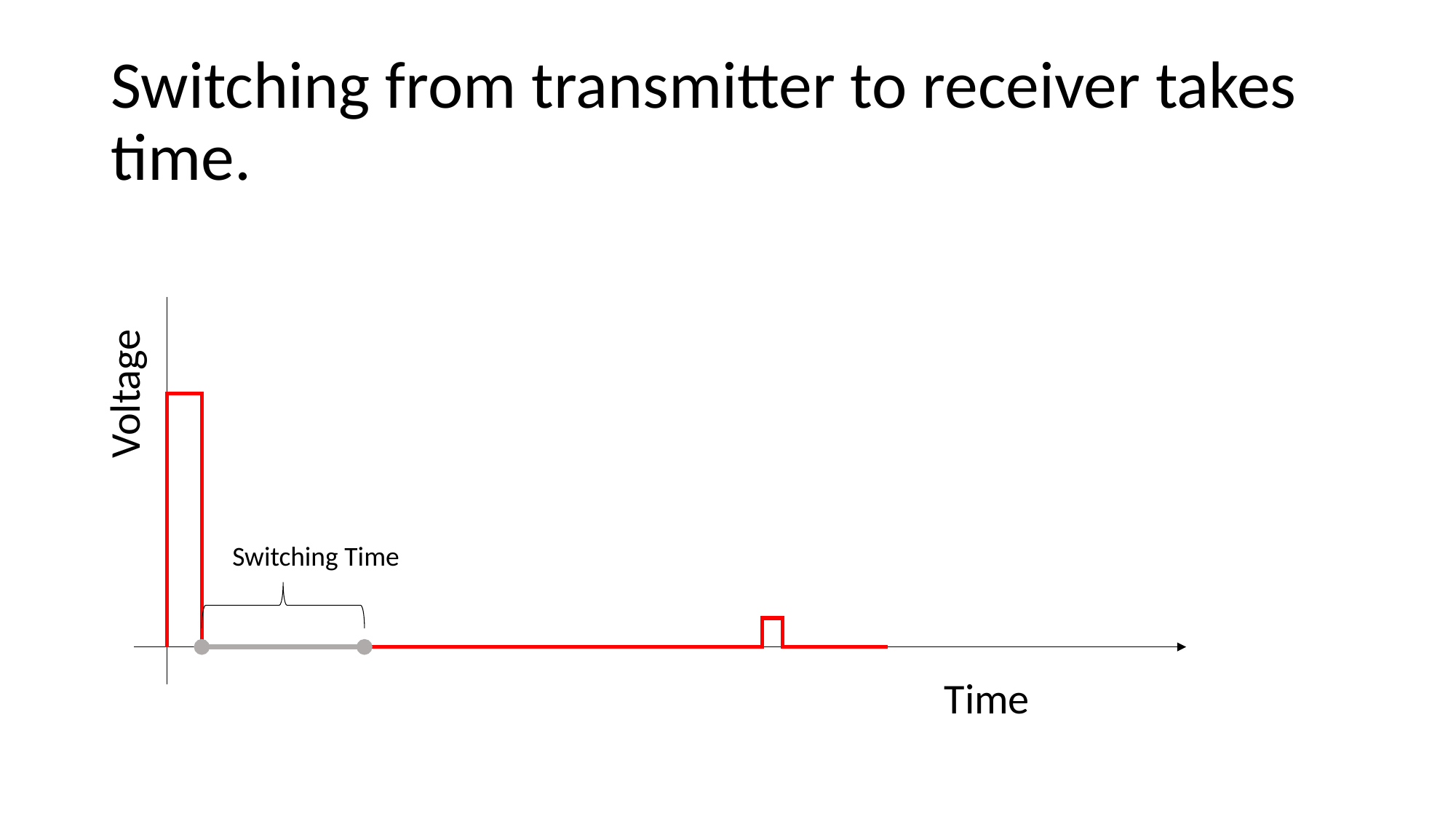

# Switching from transmitter to receiver takes time.
Voltage

Switching Time
Time